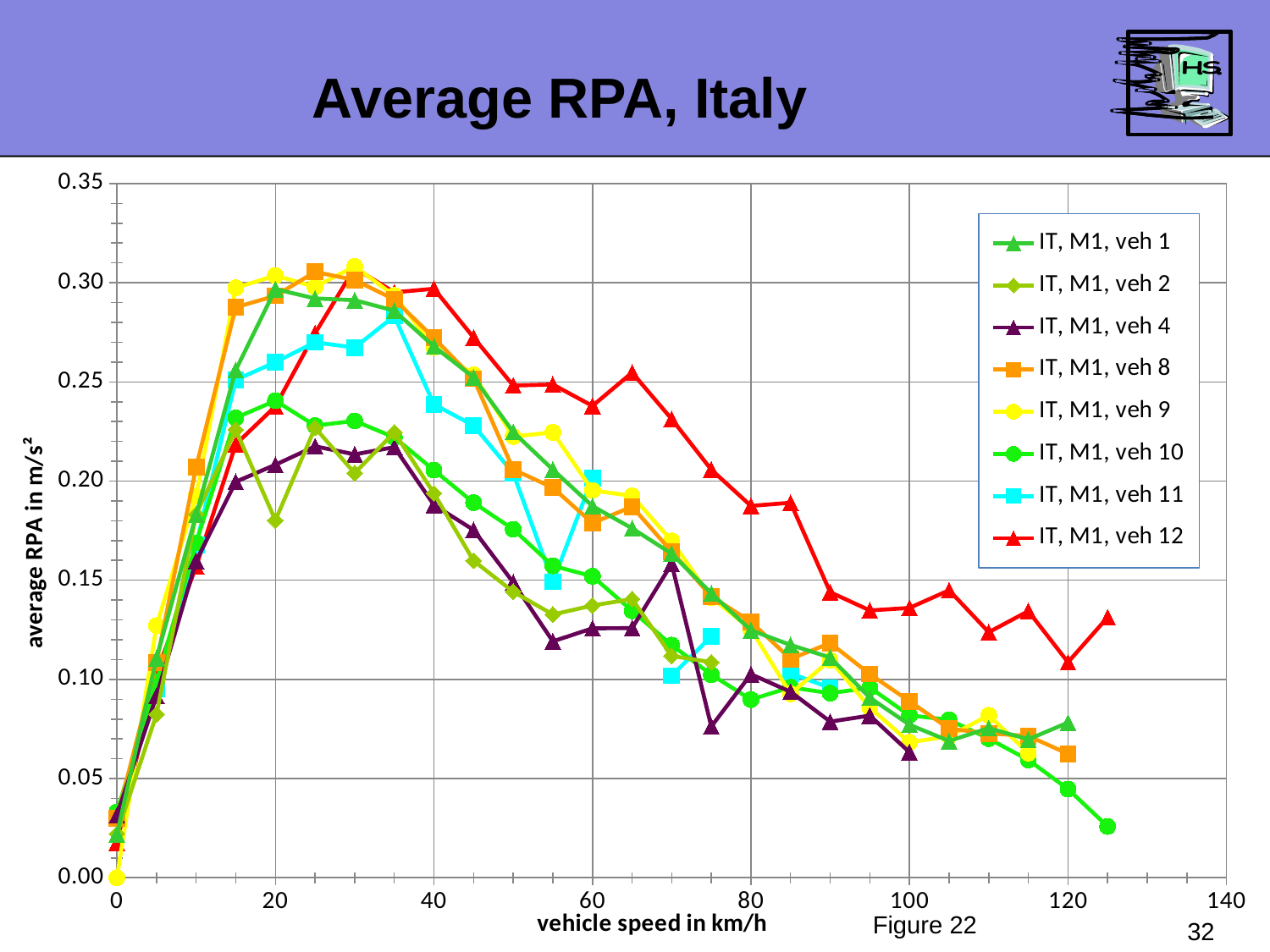

Average RPA, Italy

### Chart

| Category | IT, M1, veh 1 | IT, M1, veh 2 | IT, M1, veh 4 | IT, M1, veh 8 | IT, M1, veh 9 | IT, M1, veh 10 | IT, M1, veh 11 | IT, M1, veh 12 |
|---|---|---|---|---|---|---|---|---|

Figure 22
32